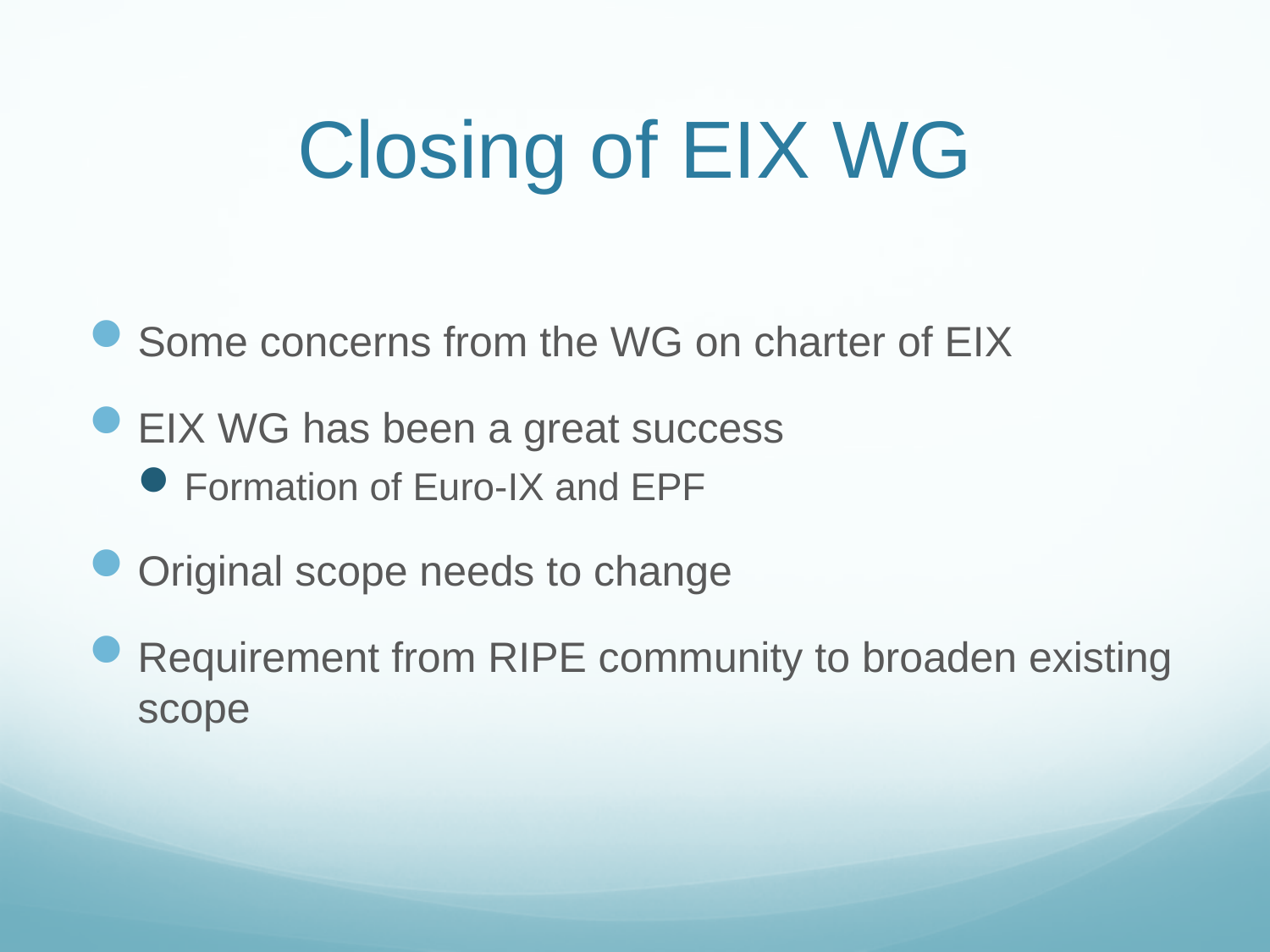

# Closing of EIX WG

Some concerns from the WG on charter of EIX
EIX WG has been a great success
Formation of Euro-IX and EPF
Original scope needs to change
Requirement from RIPE community to broaden existing scope